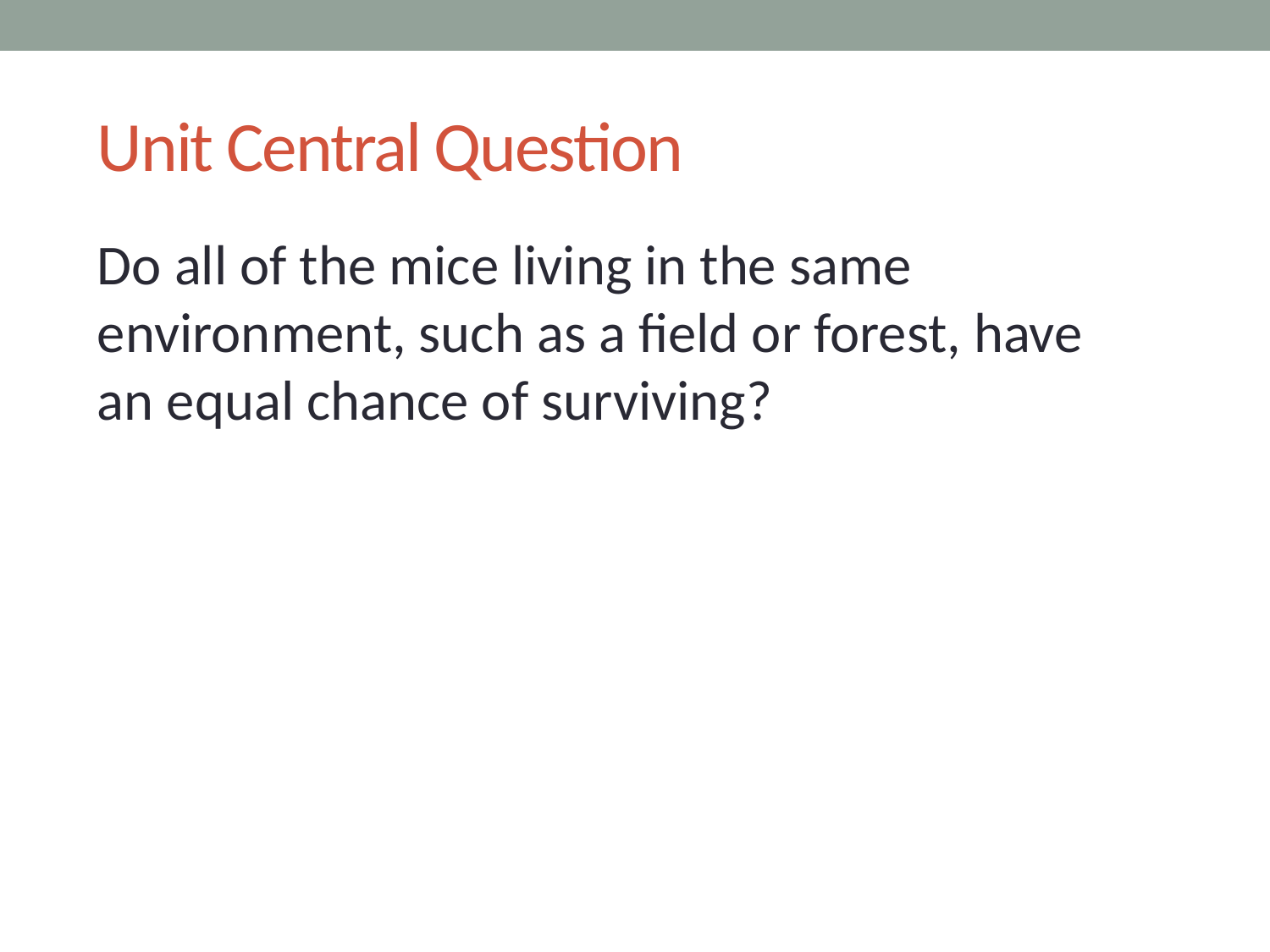

# Unit Central Question
Do all of the mice living in the same environment, such as a field or forest, have
an equal chance of surviving?